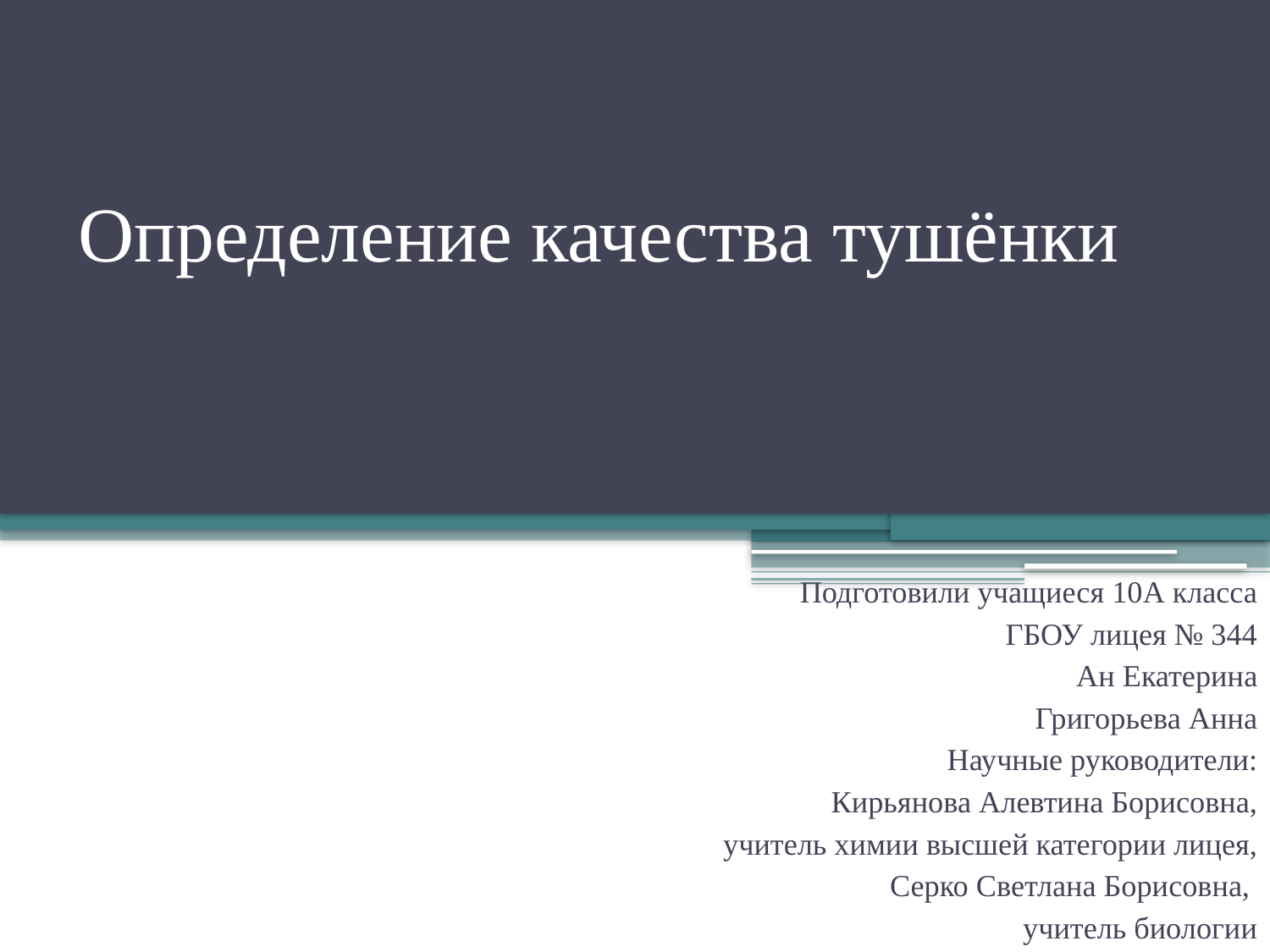

# Определение качества тушёнки
Подготовили учащиеся 10А класса
ГБОУ лицея № 344
Ан Екатерина
Григорьева Анна
Научные руководители:
Кирьянова Алевтина Борисовна,
учитель химии высшей категории лицея,
     Серко Светлана Борисовна,
учитель биологии